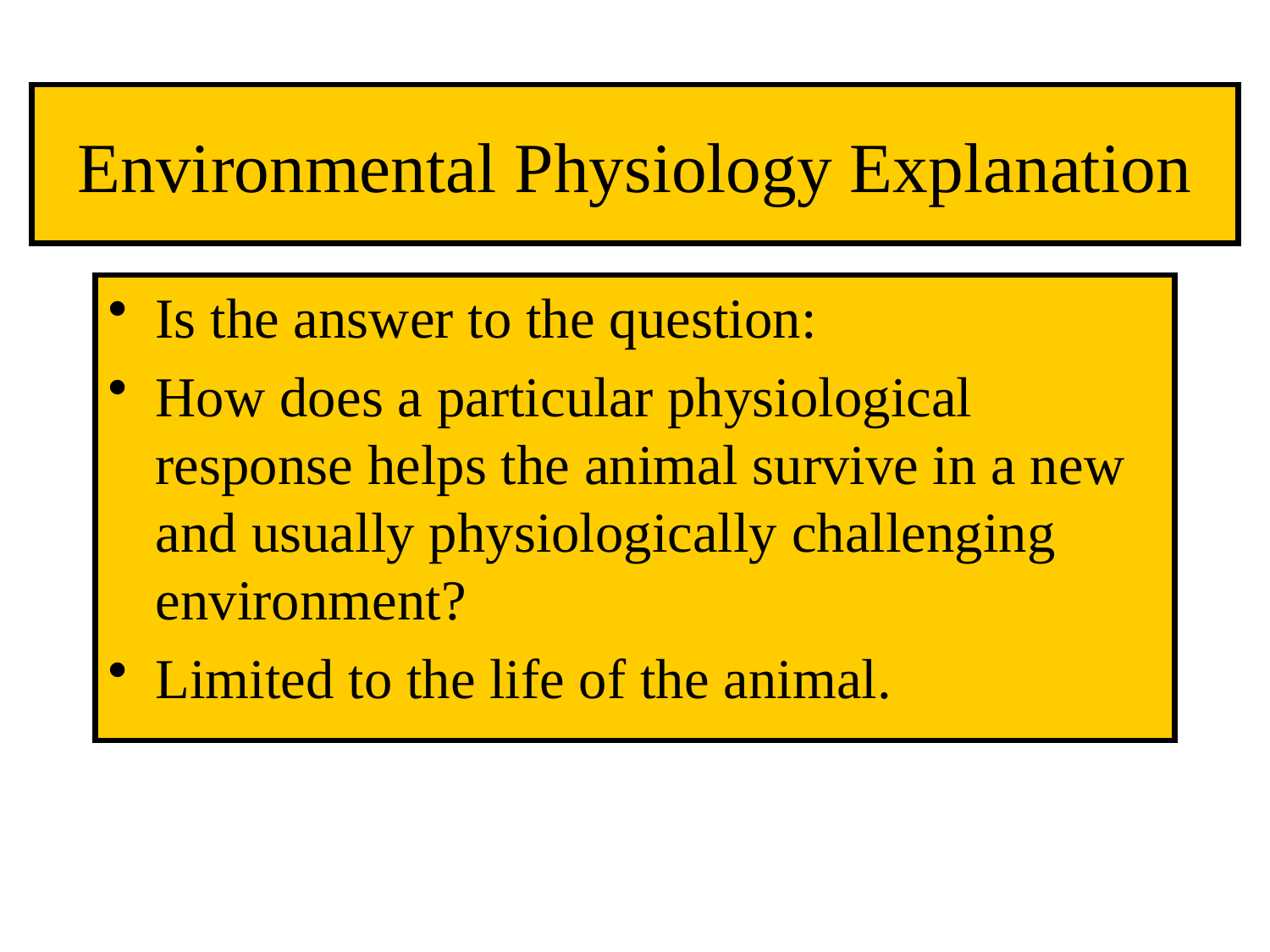

# Environmental Physiology Explanation
Is the answer to the question:
How does a particular physiological response helps the animal survive in a new and usually physiologically challenging environment?
Limited to the life of the animal.